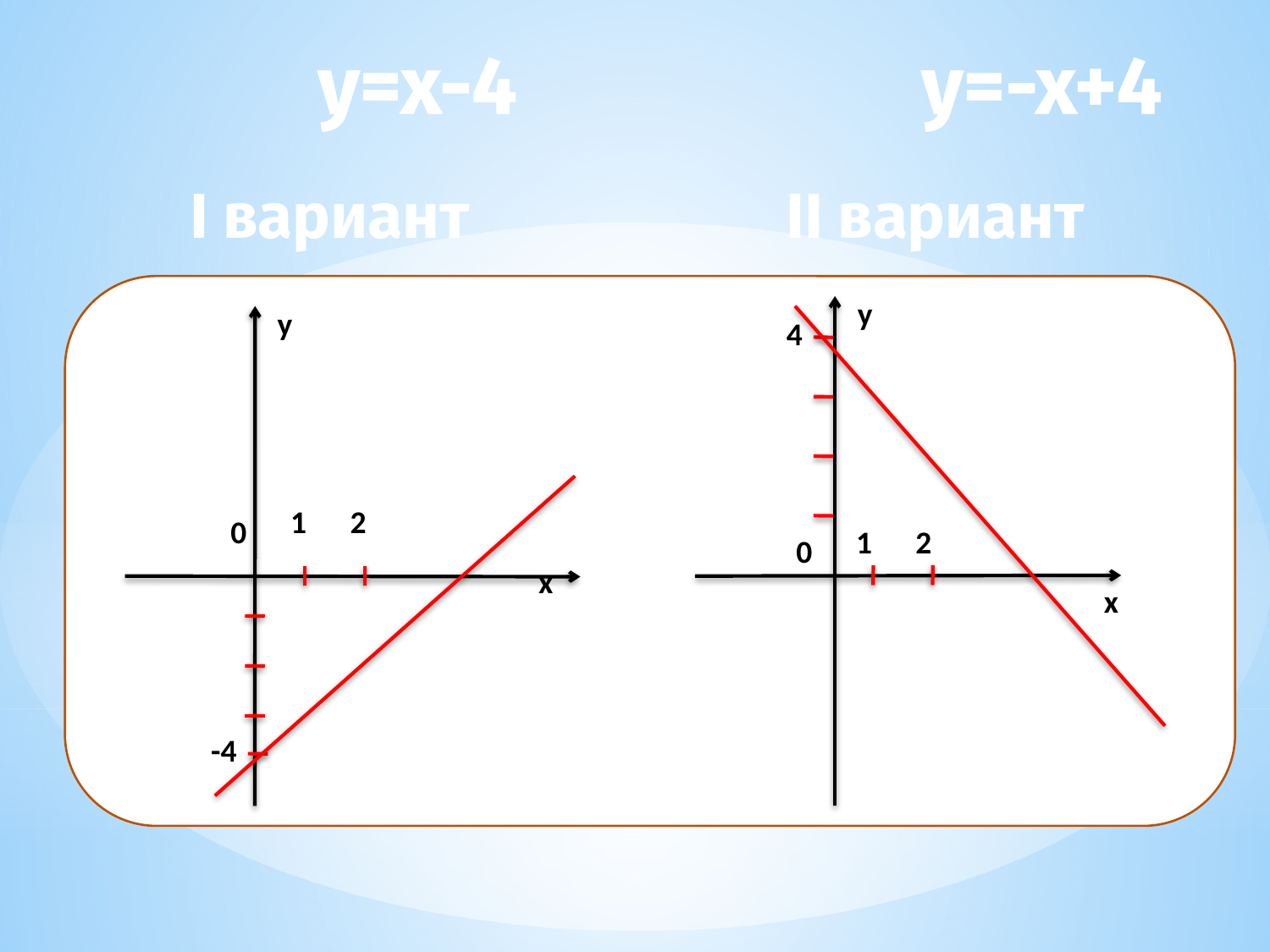

# y=x-4                     y=-x+4
I вариант
II вариант

y
y
4
1
2
0
1
2
0
x
x
-4